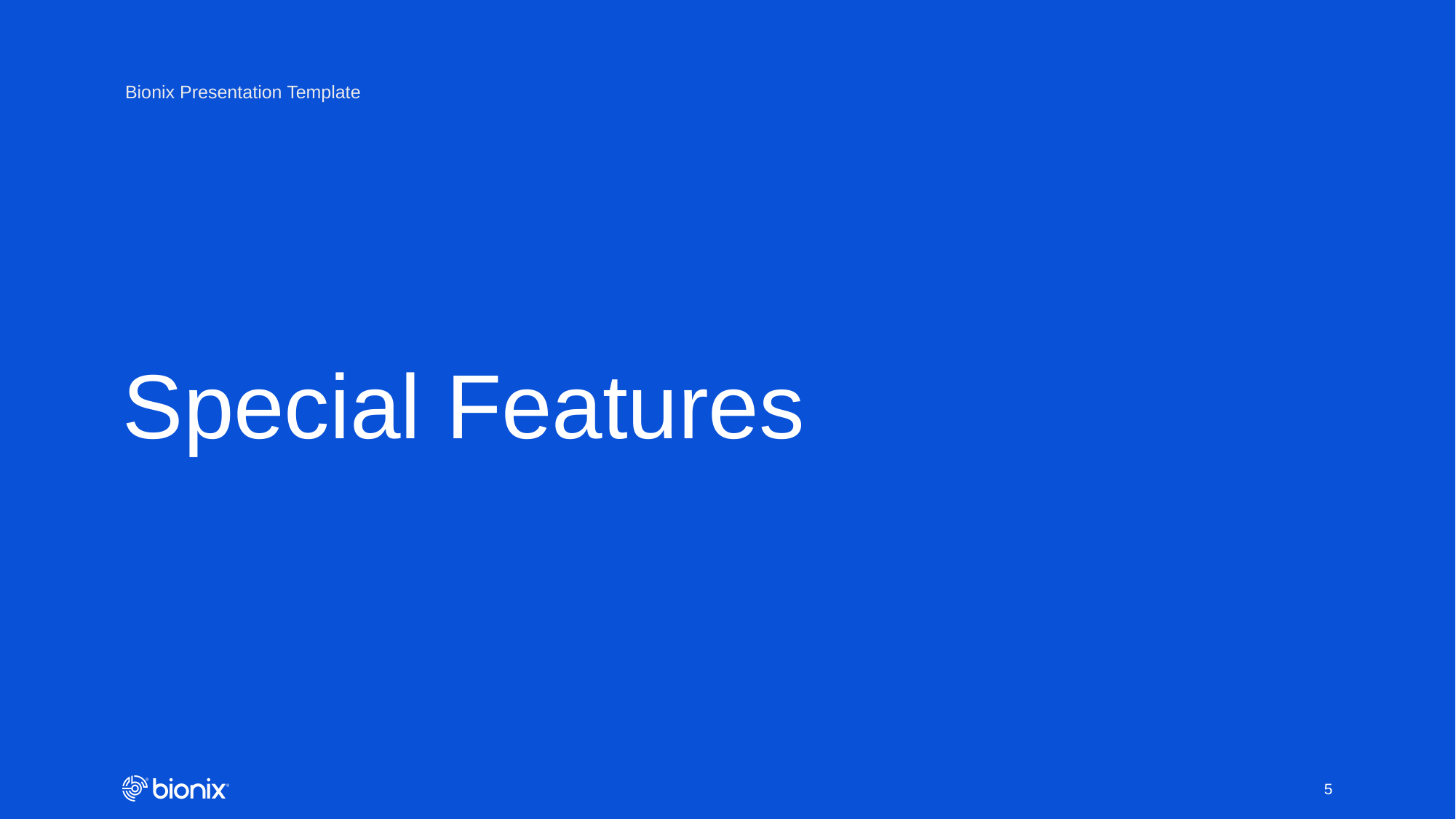

Bionix Presentation Template
# Special Features
5